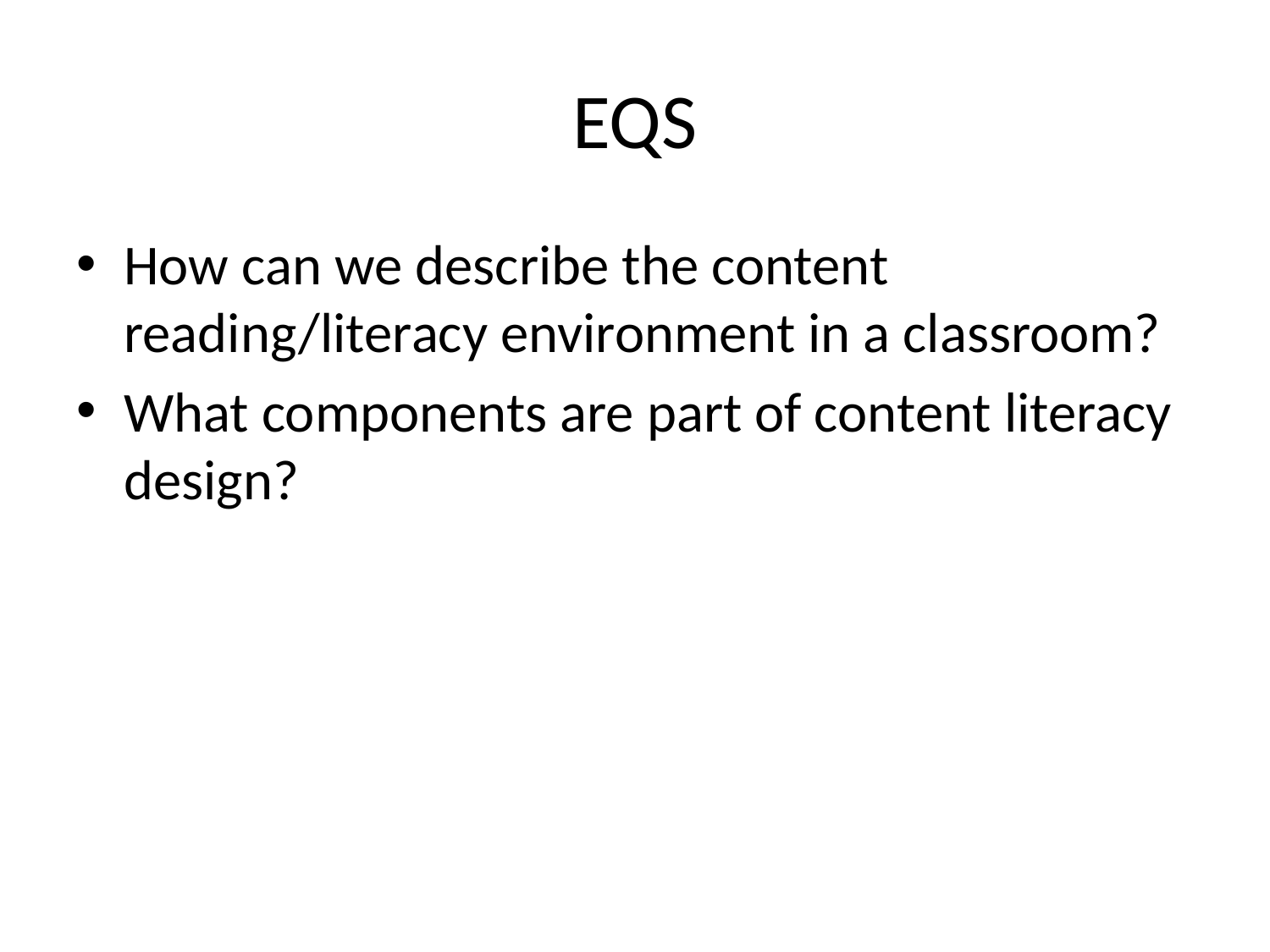

# EQS
How can we describe the content reading/literacy environment in a classroom?
What components are part of content literacy design?